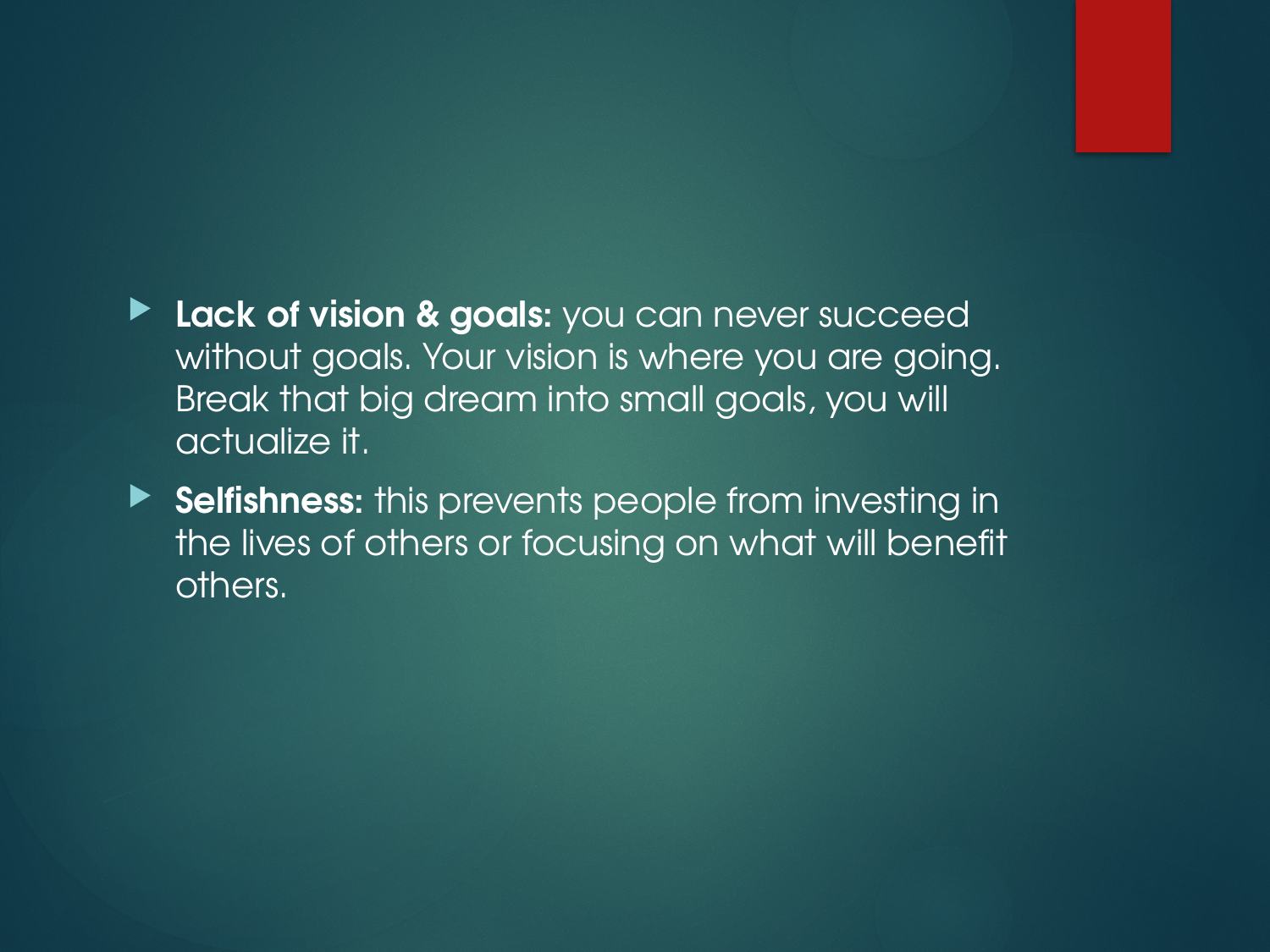

#
Lack of vision & goals: you can never succeed without goals. Your vision is where you are going. Break that big dream into small goals, you will actualize it.
Selfishness: this prevents people from investing in the lives of others or focusing on what will benefit others.